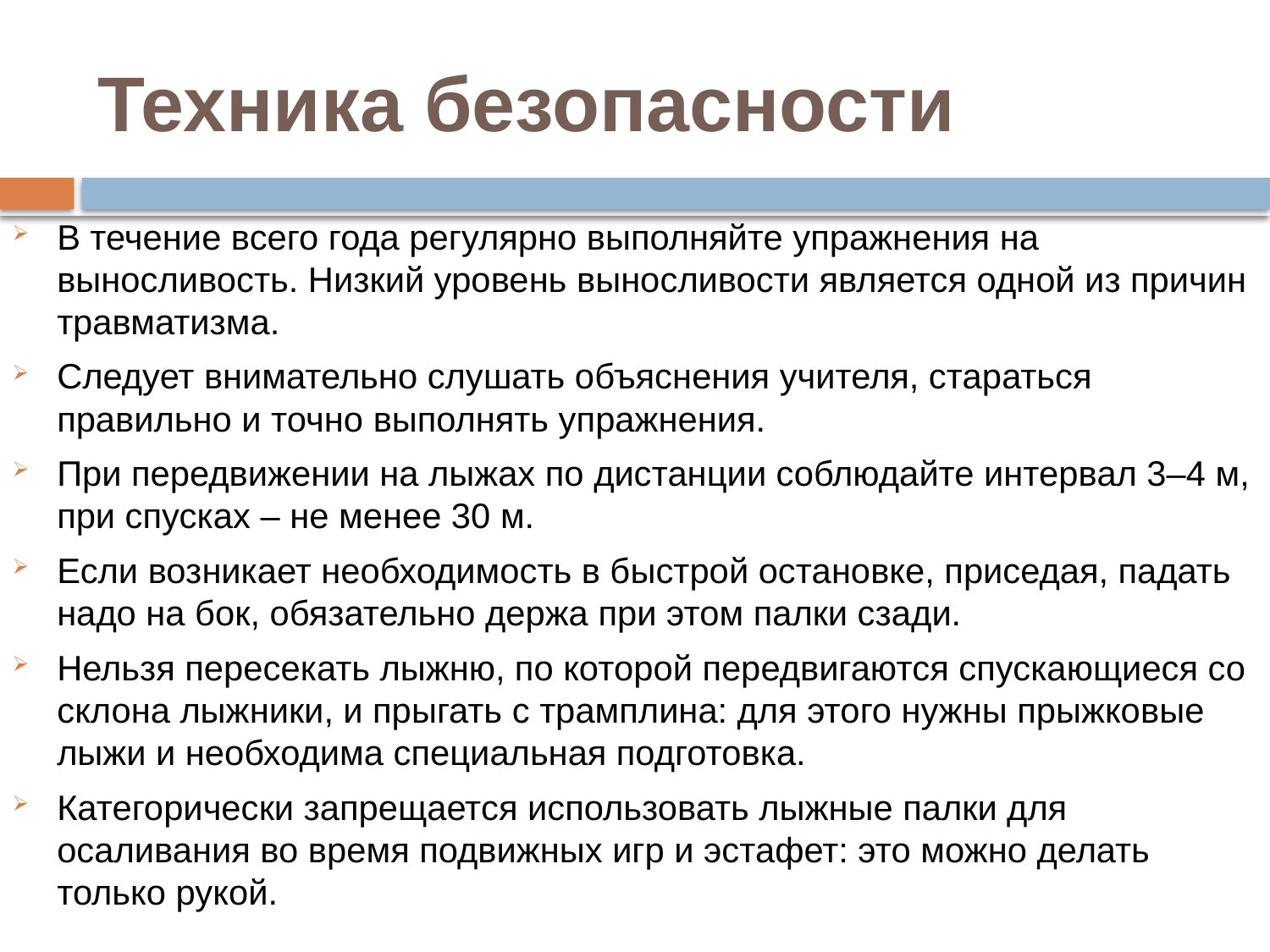

# Техника безопасности
В течение всего года регулярно выполняйте упражнения на выносливость. Низкий уровень выносливости является одной из причин травматизма.
Следует внимательно слушать объяснения учителя, стараться правильно и точно выполнять упражнения.
При передвижении на лыжах по дистанции соблюдайте интервал 3–4 м, при спусках – не менее 30 м.
Если возникает необходимость в быстрой остановке, приседая, падать надо на бок, обязательно держа при этом палки сзади.
Нельзя пересекать лыжню, по которой передвигаются спускающиеся со склона лыжники, и прыгать с трамплина: для этого нужны прыжковые лыжи и необходима специальная подготовка.
Категорически запрещается использовать лыжные палки для осаливания во время подвижных игр и эстафет: это можно делать только рукой.